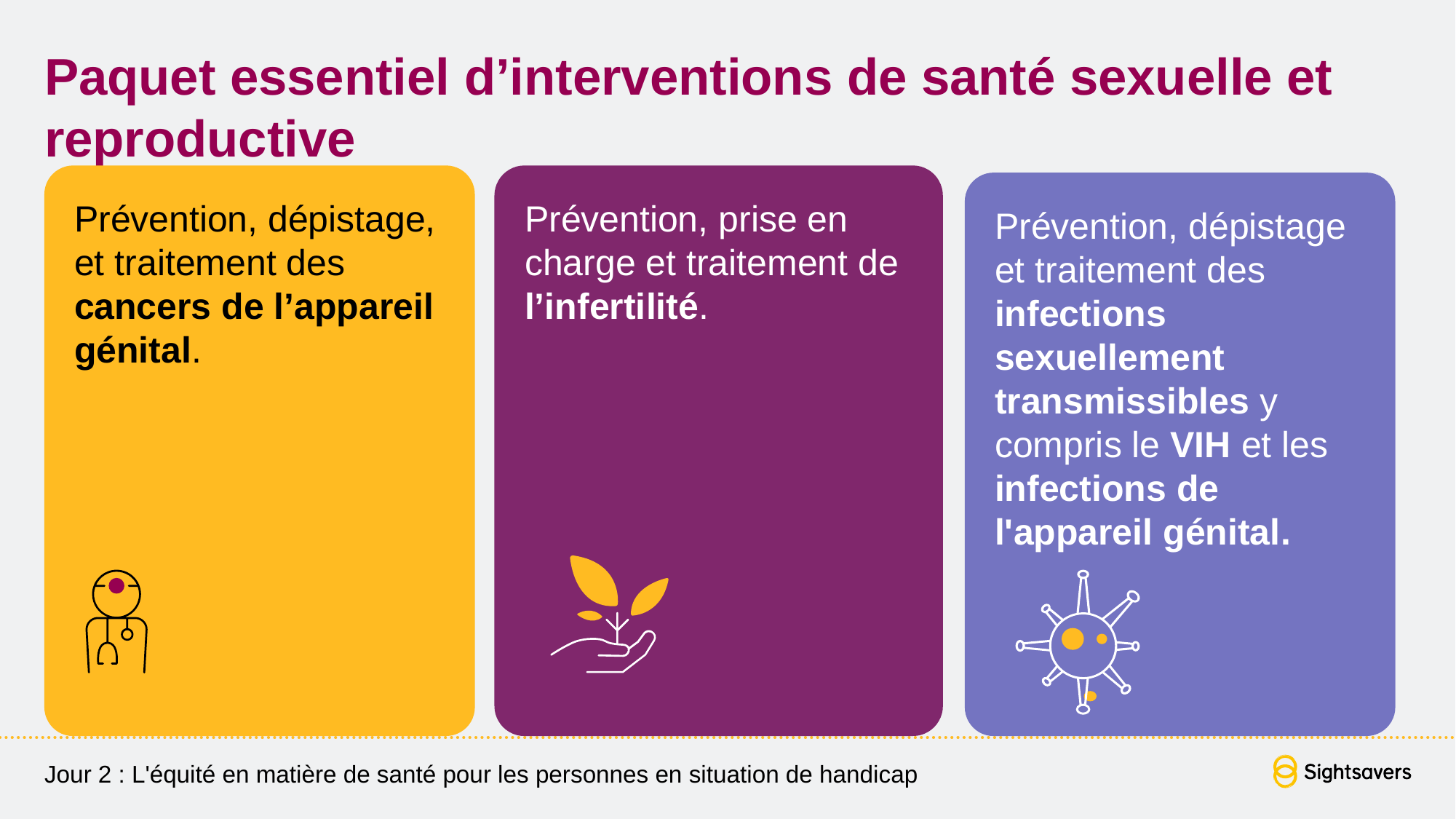

# Paquet essentiel d’interventions de santé sexuelle et reproductive
Prévention, prise en charge et traitement de l’infertilité.
Prévention, dépistage, et traitement des cancers de l’appareil génital.
Prévention, dépistage et traitement des infections sexuellement transmissibles y compris le VIH et les infections de l'appareil génital.

Jour 2 : L'équité en matière de santé pour les personnes en situation de handicap